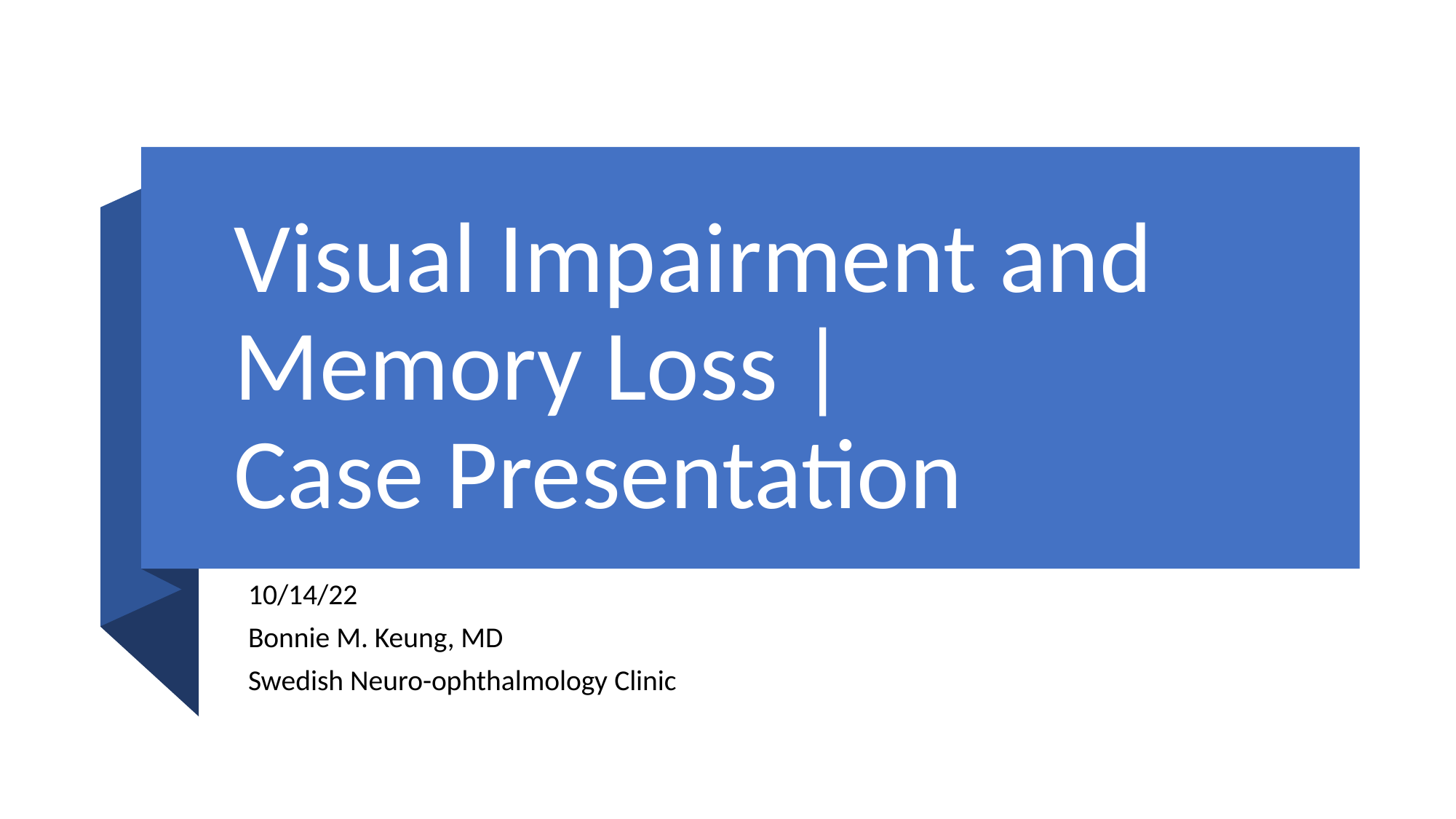

# Visual Impairment and Memory Loss | Case Presentation

10/14/22
Bonnie M. Keung, MD
Swedish Neuro-ophthalmology Clinic